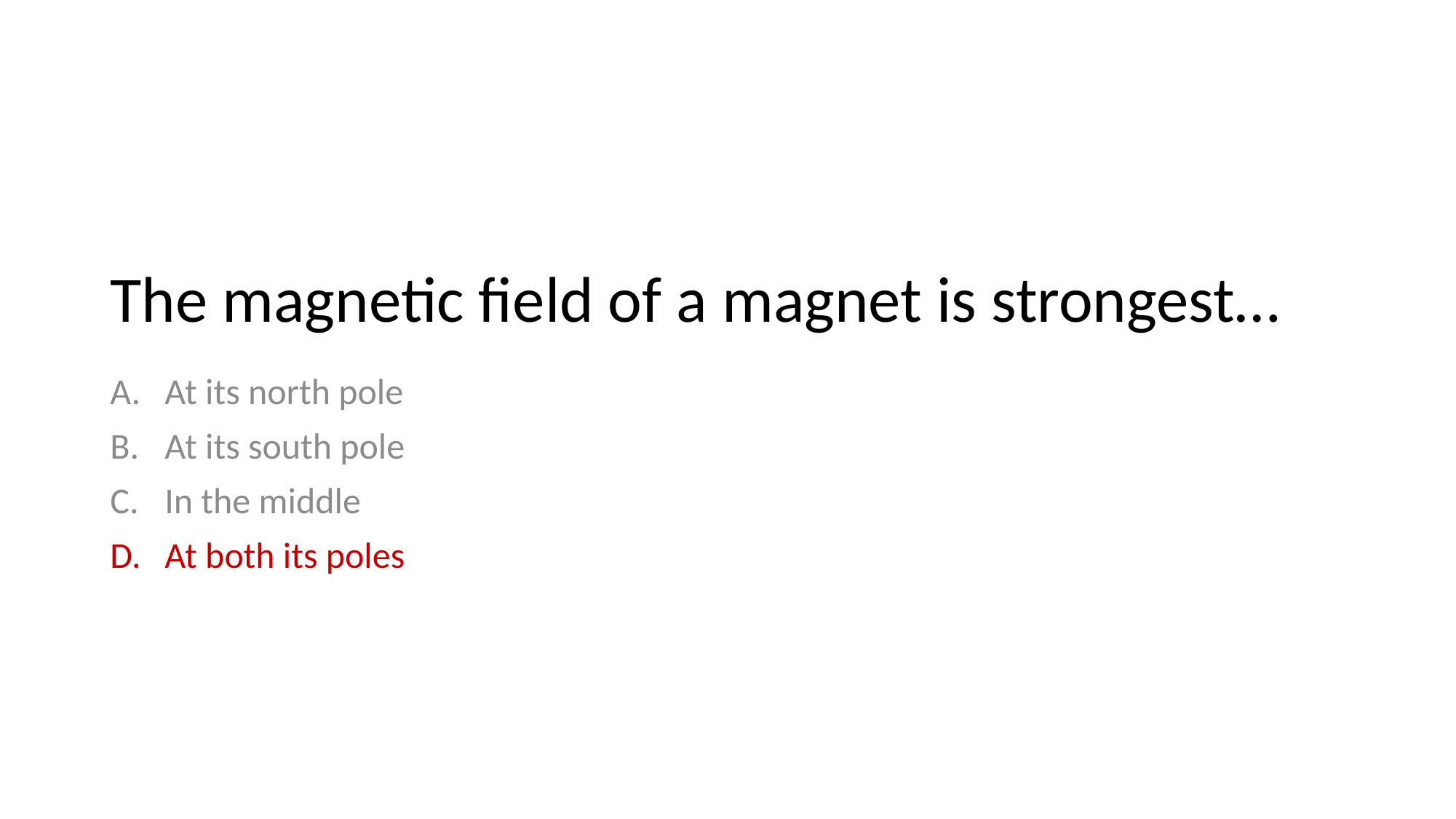

# The magnetic field of a magnet is strongest…
At its north pole
At its south pole
In the middle
At both its poles